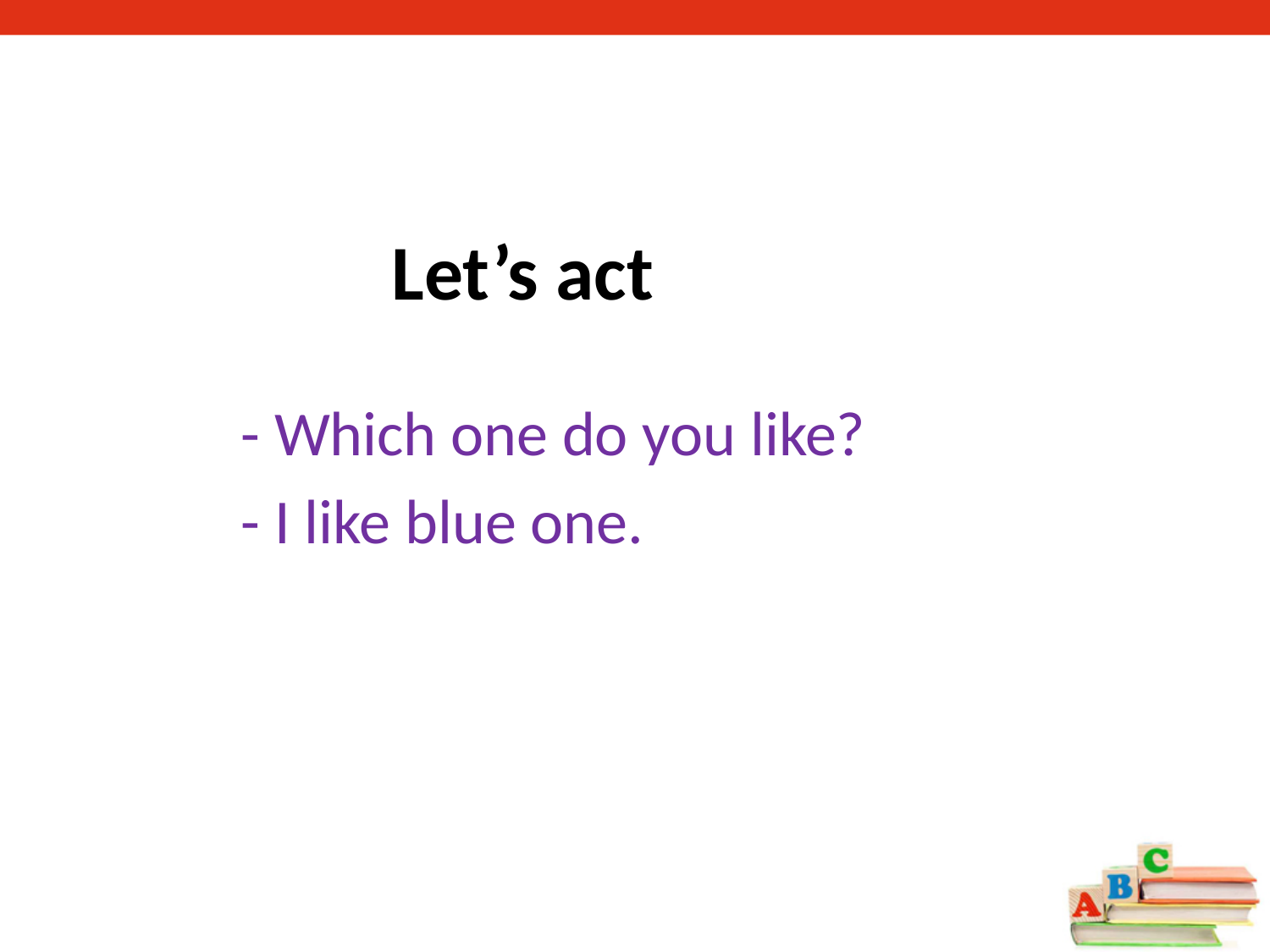

# Let’s act
- Which one do you like?
- I like blue one.